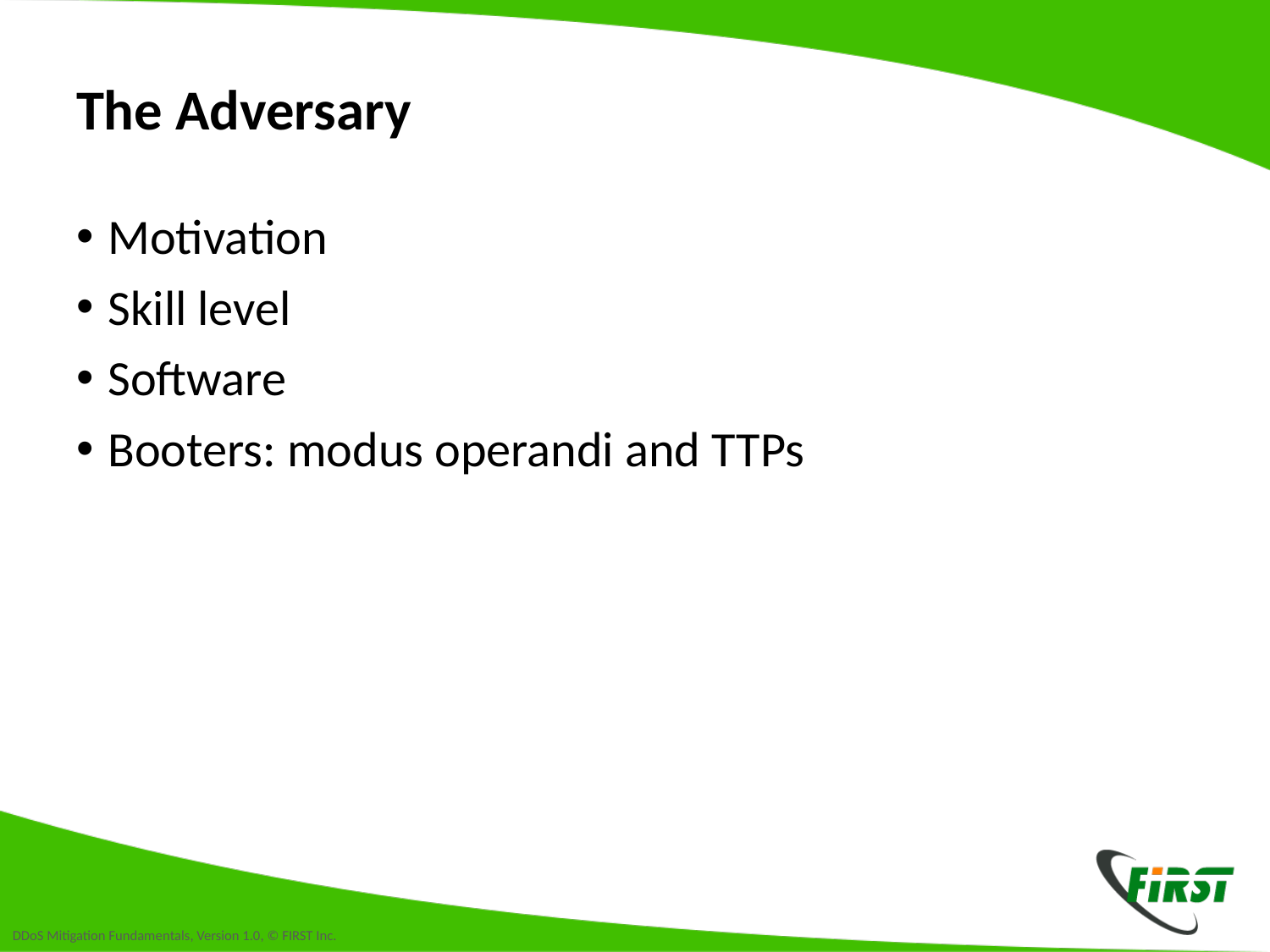

# The Adversary
Motivation
Skill level
Software
Booters: modus operandi and TTPs